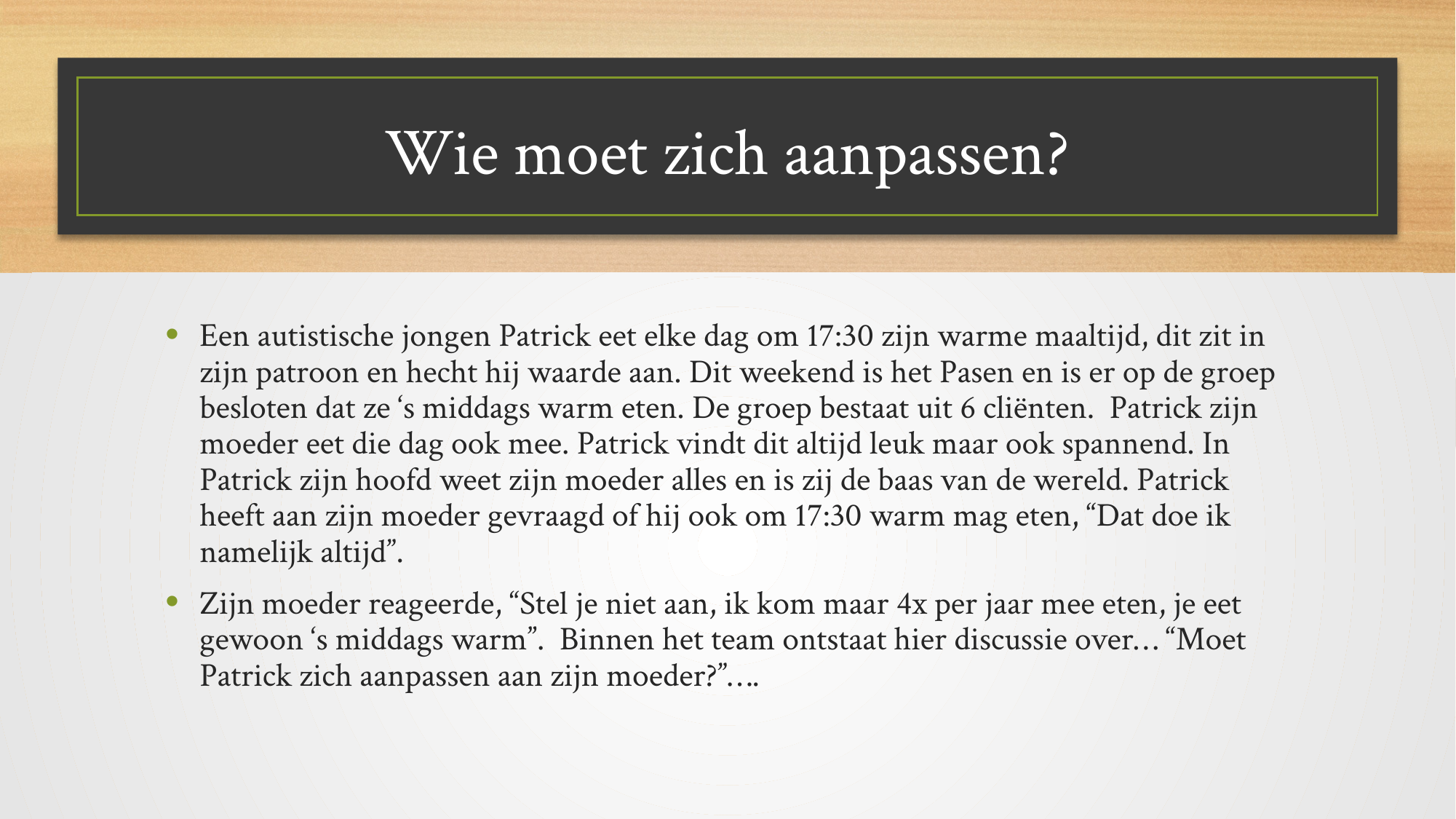

# Wie moet zich aanpassen?

Een autistische jongen Patrick eet elke dag om 17:30 zijn warme maaltijd, dit zit in zijn patroon en hecht hij waarde aan. Dit weekend is het Pasen en is er op de groep besloten dat ze ‘s middags warm eten. De groep bestaat uit 6 cliënten.  Patrick zijn moeder eet die dag ook mee. Patrick vindt dit altijd leuk maar ook spannend. In Patrick zijn hoofd weet zijn moeder alles en is zij de baas van de wereld. Patrick heeft aan zijn moeder gevraagd of hij ook om 17:30 warm mag eten, “Dat doe ik namelijk altijd”.
Zijn moeder reageerde, “Stel je niet aan, ik kom maar 4x per jaar mee eten, je eet gewoon ‘s middags warm”.  Binnen het team ontstaat hier discussie over… “Moet Patrick zich aanpassen aan zijn moeder?”….